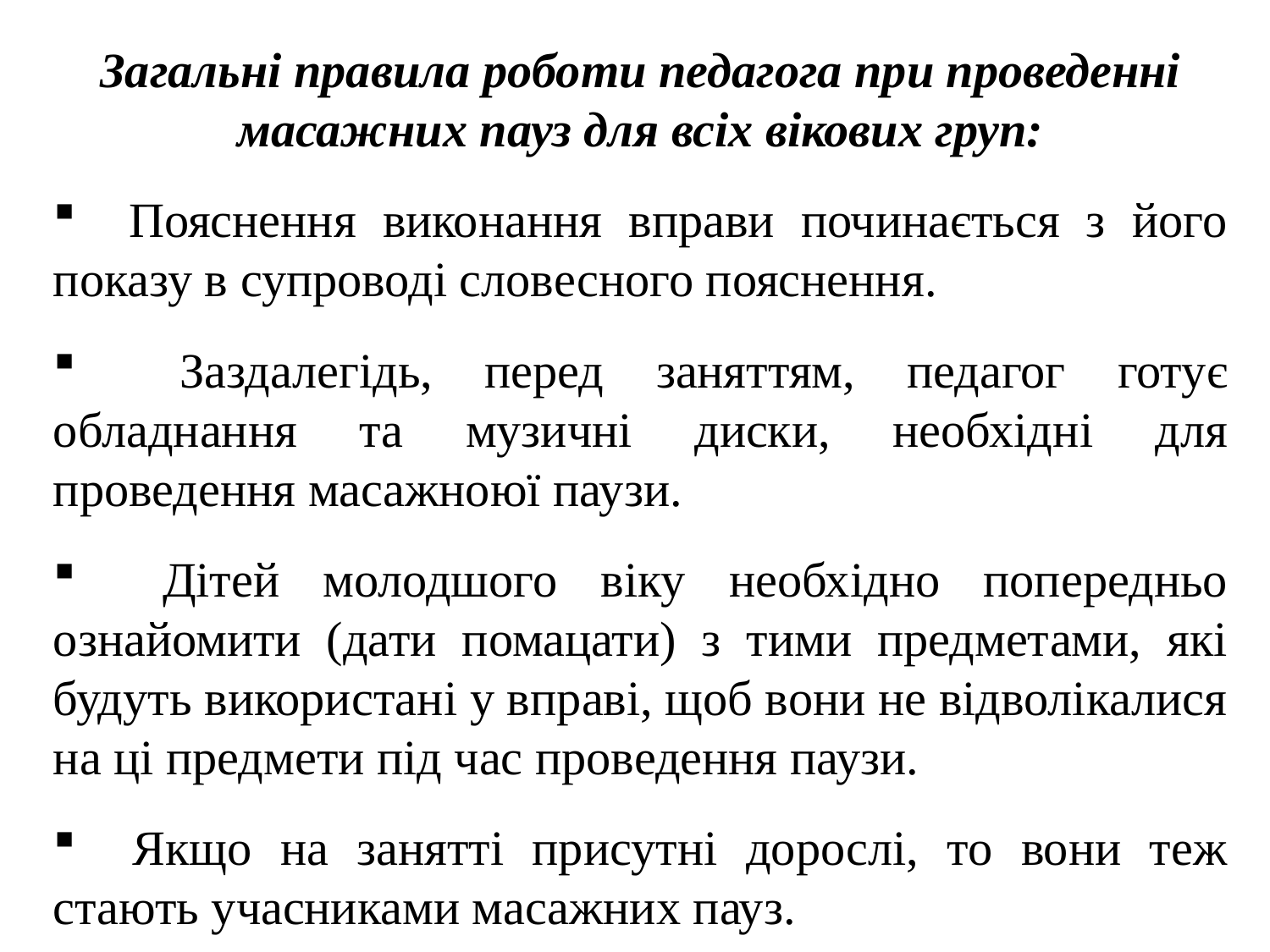

Загальні правила роботи педагога при проведенні масажних пауз для всіх вікових груп:
  Пояснення виконання вправи починається з його показу в супроводі словесного пояснення.
  Заздалегідь, перед заняттям, педагог готує обладнання та музичні диски, необхідні для проведення масажноюї паузи.
  Дітей молодшого віку необхідно попередньо ознайомити (дати помацати) з тими предметами, які будуть використані у вправі, щоб вони не відволікалися на ці предмети під час проведення паузи.
  Якщо на занятті присутні дорослі, то вони теж стають учасниками масажних пауз.